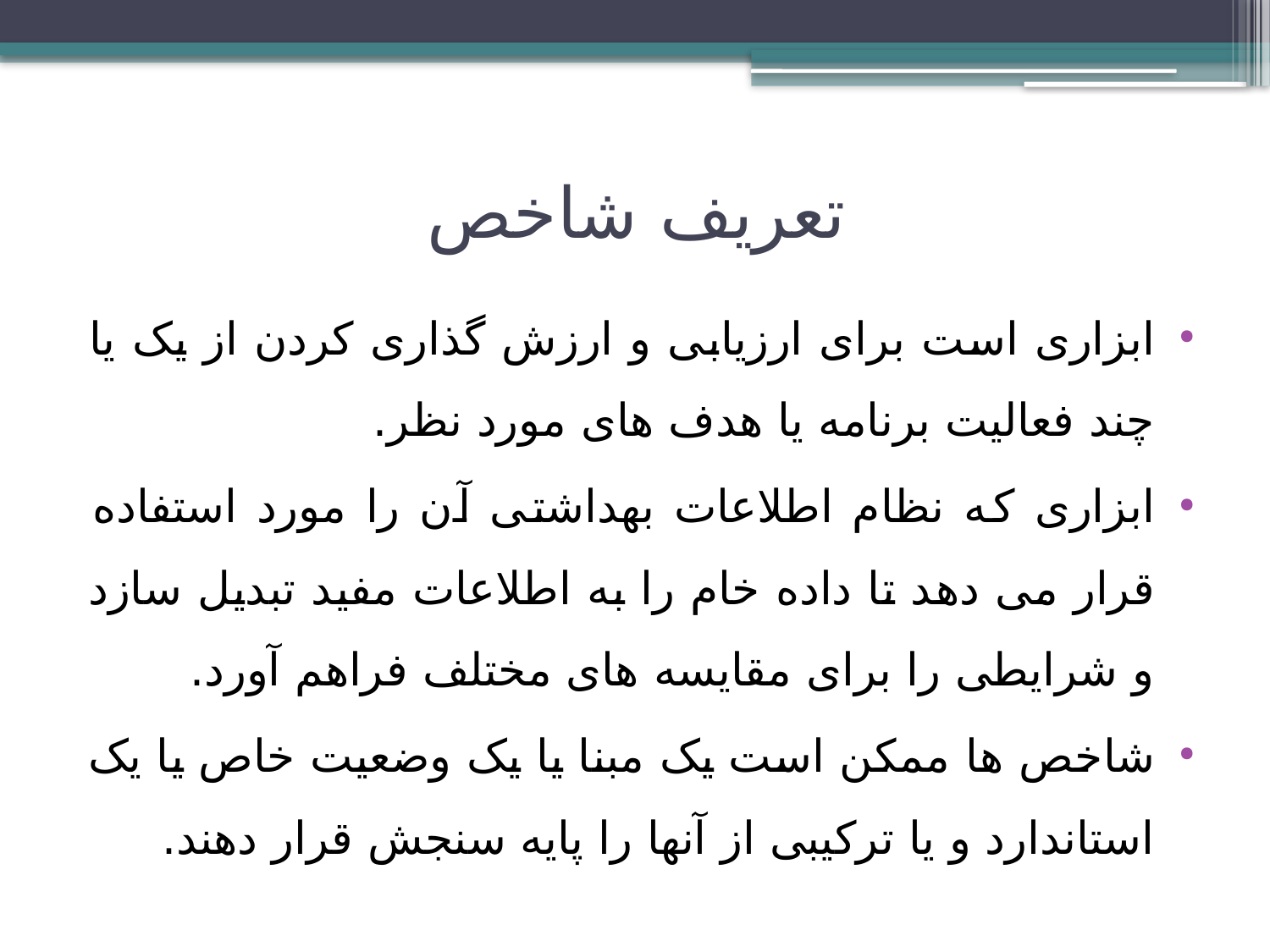

# تعریف شاخص
ابزاری است برای ارزیابی و ارزش گذاری کردن از یک یا چند فعالیت برنامه یا هدف های مورد نظر.
ابزاری که نظام اطلاعات بهداشتی آن را مورد استفاده قرار می دهد تا داده خام را به اطلاعات مفید تبدیل سازد و شرایطی را برای مقایسه های مختلف فراهم آورد.
شاخص ها ممکن است یک مبنا یا یک وضعیت خاص یا یک استاندارد و یا ترکیبی از آنها را پایه سنجش قرار دهند.